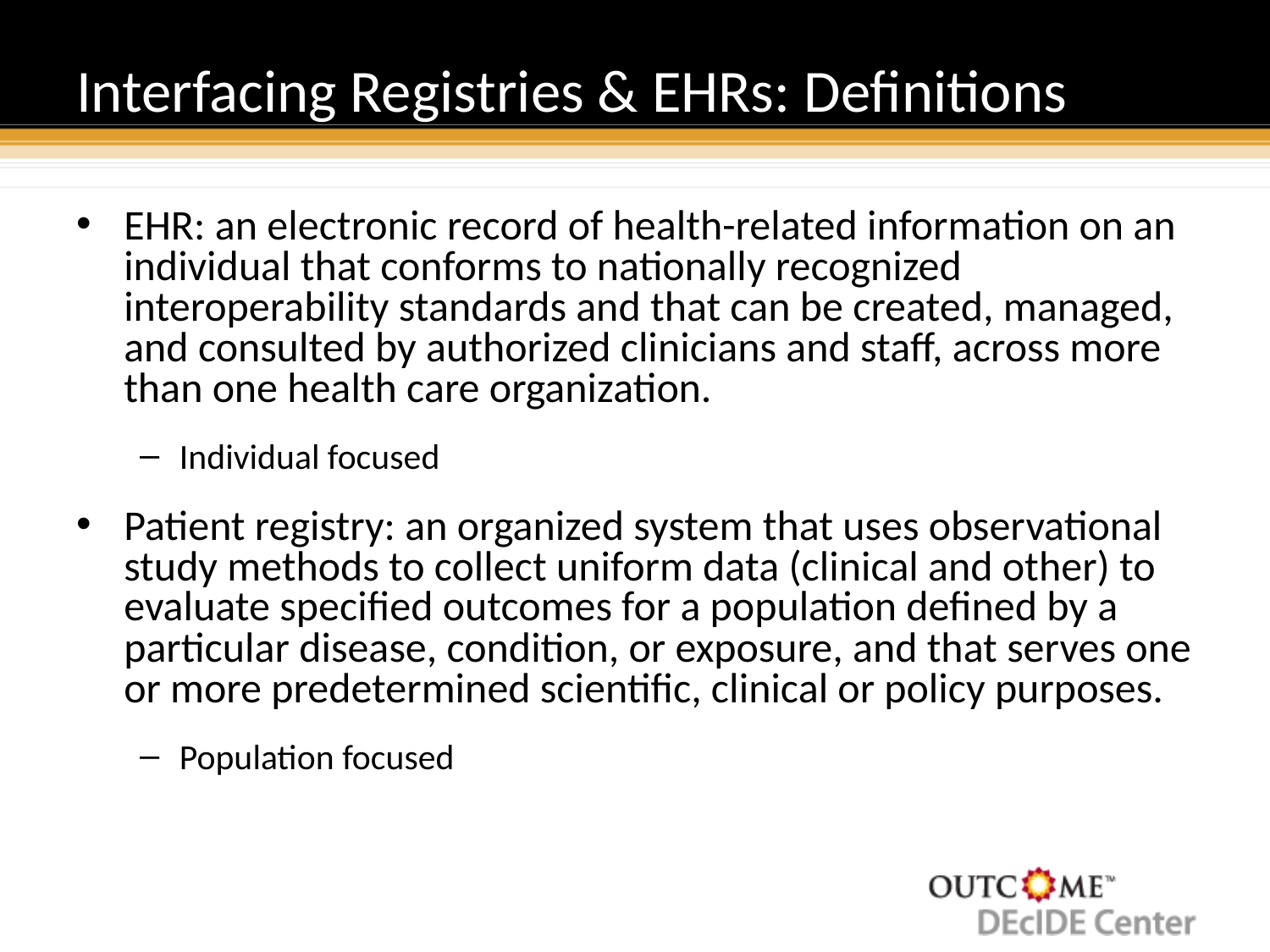

# Interfacing Registries & EHRs: Definitions
EHR: an electronic record of health-related information on an individual that conforms to nationally recognized interoperability standards and that can be created, managed, and consulted by authorized clinicians and staff, across more than one health care organization.
Individual focused
Patient registry: an organized system that uses observational study methods to collect uniform data (clinical and other) to evaluate specified outcomes for a population defined by a particular disease, condition, or exposure, and that serves one or more predetermined scientific, clinical or policy purposes.
Population focused